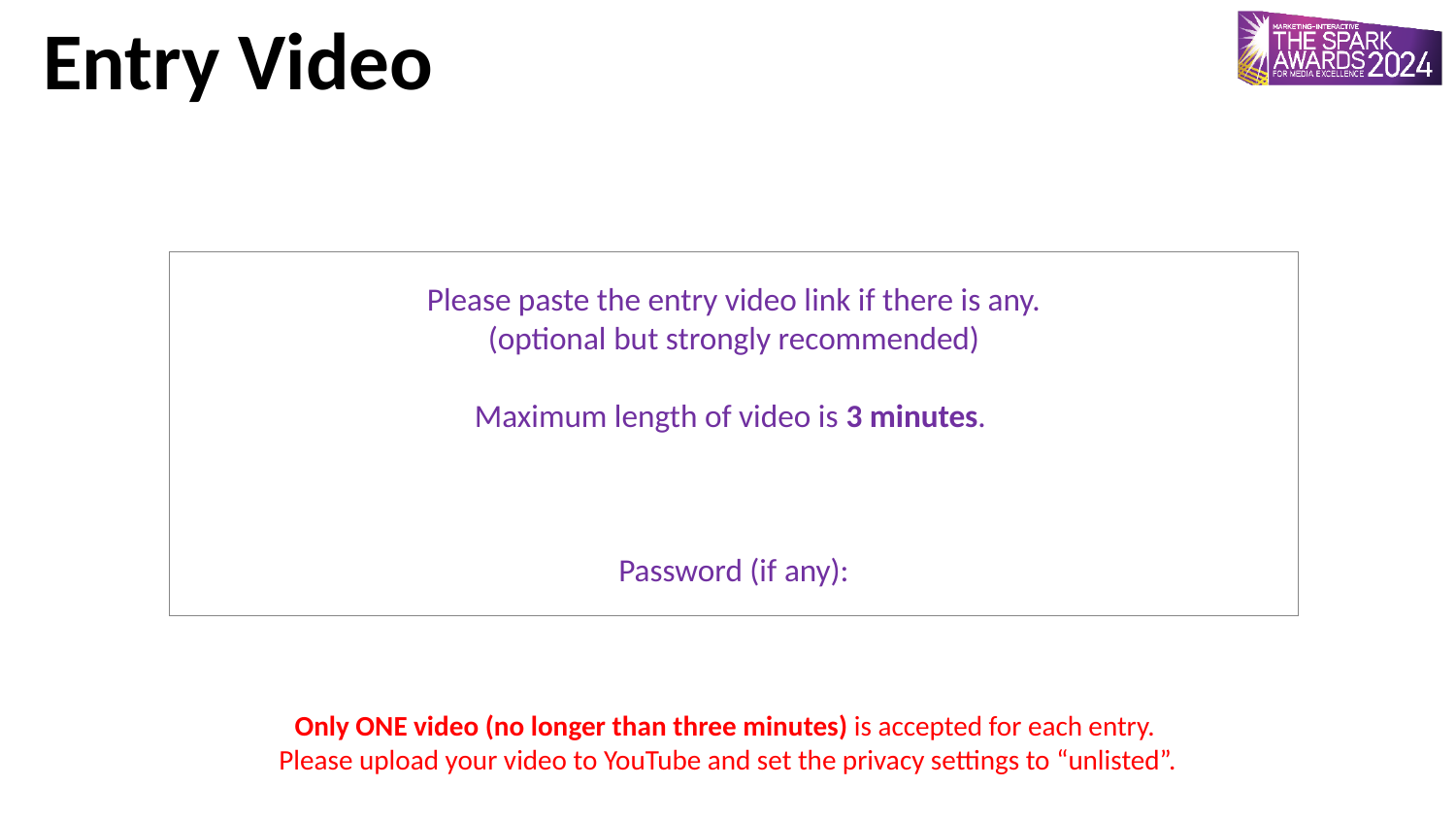

Entry Video
Please paste the entry video link if there is any.
(optional but strongly recommended)

Maximum length of video is 3 minutes.

Password (if any):
Only ONE video (no longer than three minutes) is accepted for each entry.
Please upload your video to YouTube and set the privacy settings to “unlisted”.